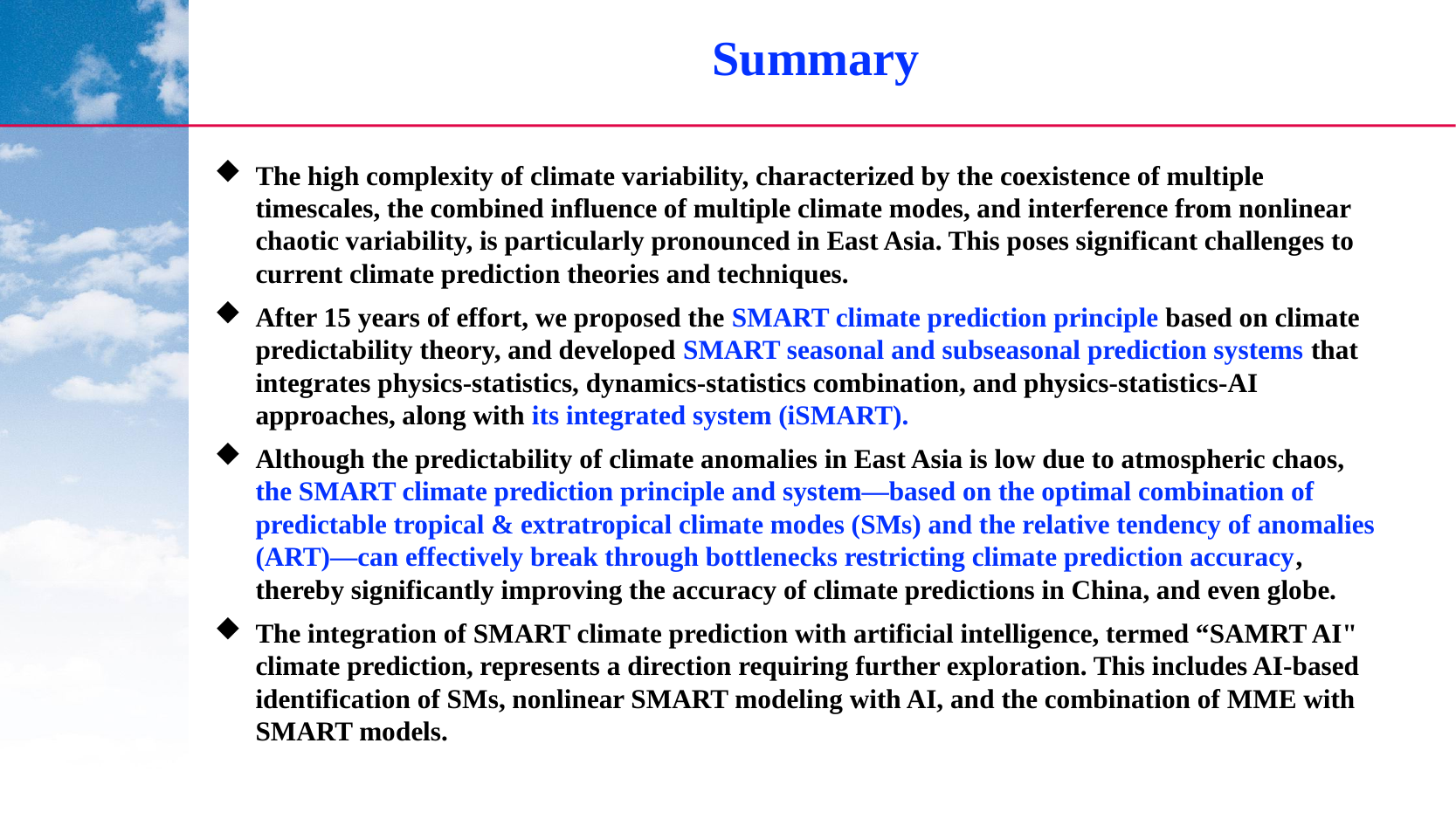

Summary
The high complexity of climate variability, characterized by the coexistence of multiple timescales, the combined influence of multiple climate modes, and interference from nonlinear chaotic variability, is particularly pronounced in East Asia. This poses significant challenges to current climate prediction theories and techniques.
After 15 years of effort, we proposed the SMART climate prediction principle based on climate predictability theory, and developed SMART seasonal and subseasonal prediction systems that integrates physics-statistics, dynamics-statistics combination, and physics-statistics-AI approaches, along with its integrated system (iSMART).
Although the predictability of climate anomalies in East Asia is low due to atmospheric chaos, the SMART climate prediction principle and system—based on the optimal combination of predictable tropical & extratropical climate modes (SMs) and the relative tendency of anomalies (ART)—can effectively break through bottlenecks restricting climate prediction accuracy, thereby significantly improving the accuracy of climate predictions in China, and even globe.
The integration of SMART climate prediction with artificial intelligence, termed “SAMRT AI" climate prediction, represents a direction requiring further exploration. This includes AI-based identification of SMs, nonlinear SMART modeling with AI, and the combination of MME with SMART models.